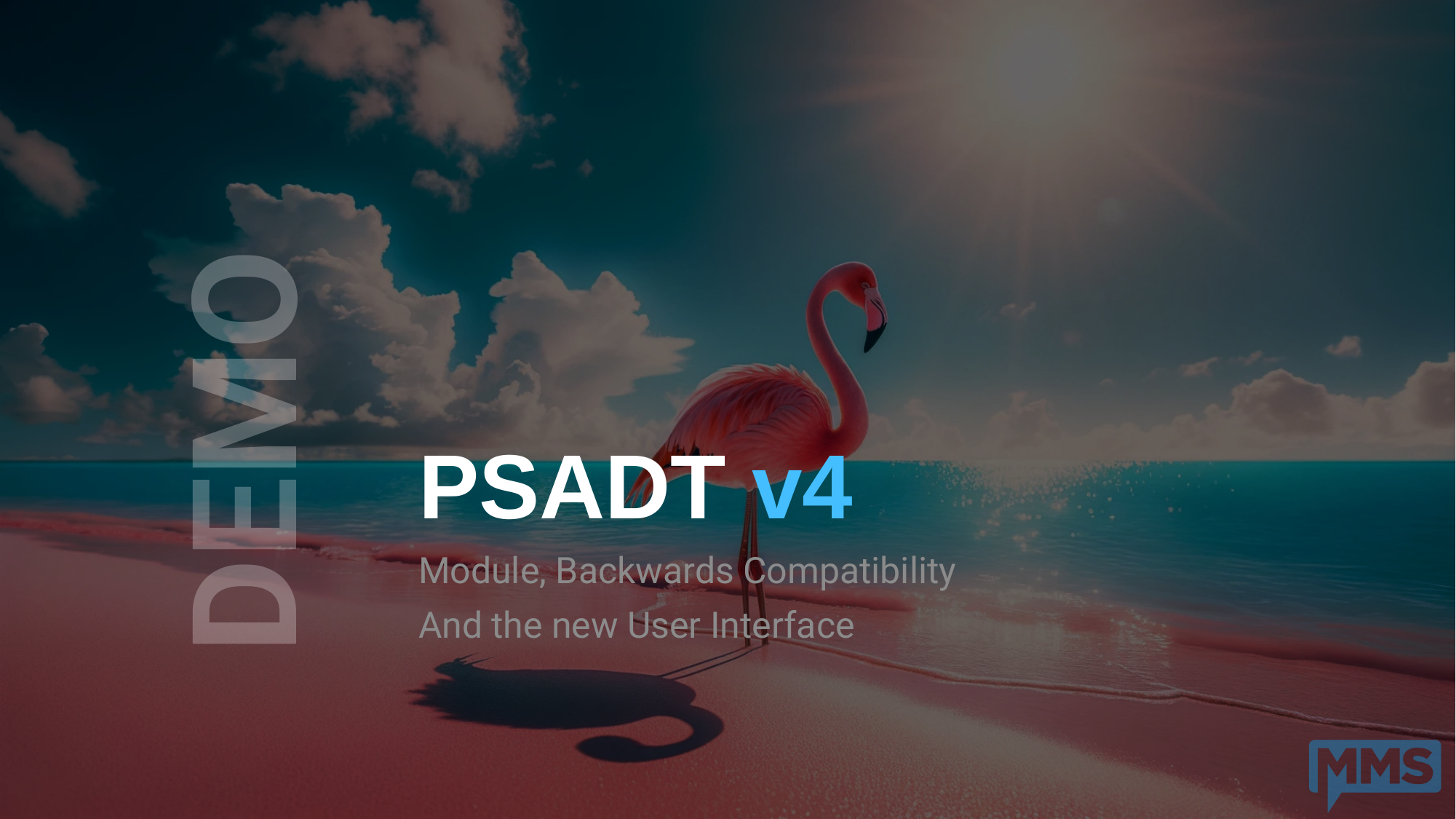

# PSADT v4
Module, Backwards Compatibility
And the new User Interface